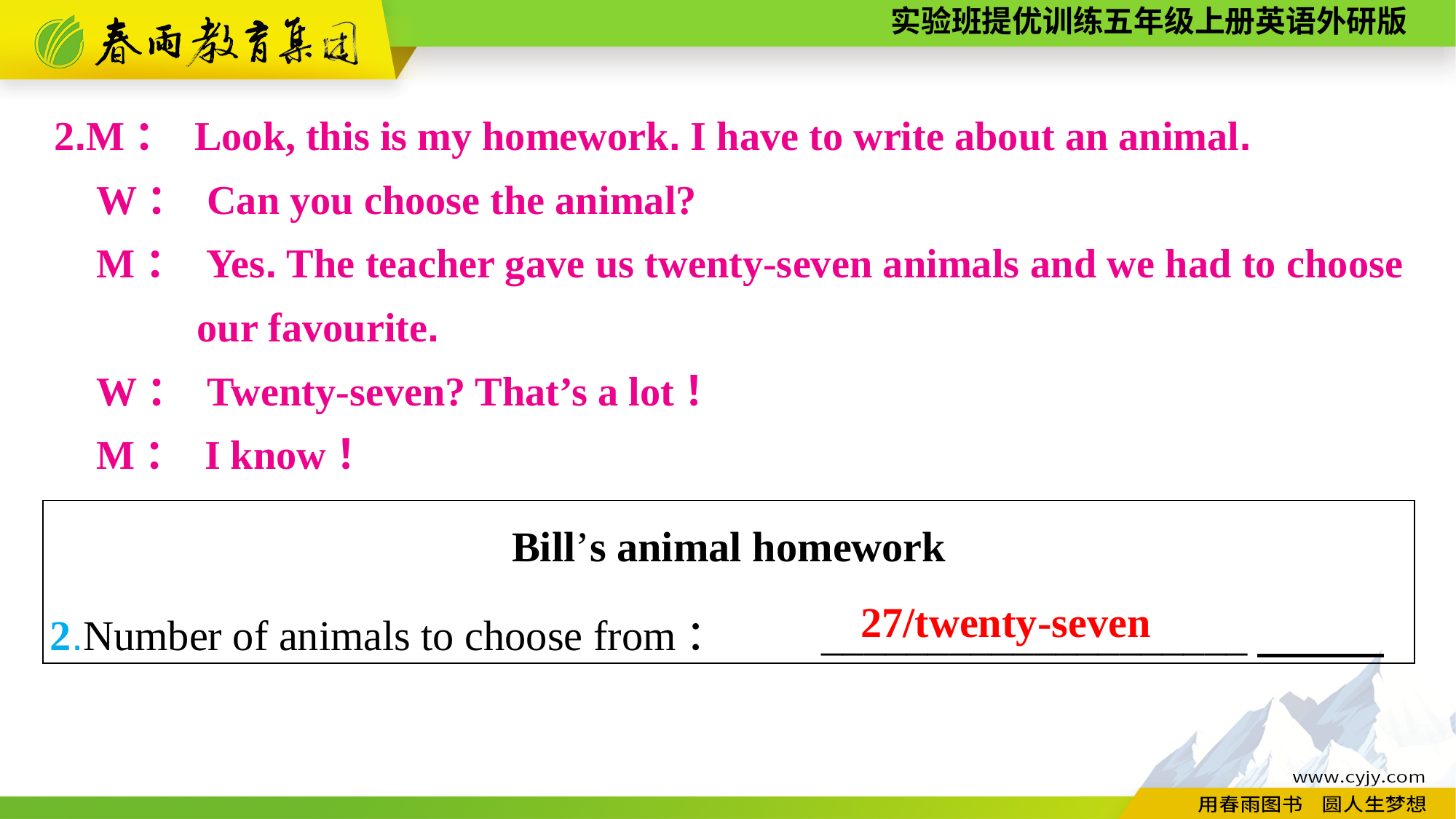

2.M： Look, this is my homework. I have to write about an animal.
W： Can you choose the animal?
M： Yes. The teacher gave us twenty-seven animals and we had to choose our favourite.
W： Twenty-seven? That’s a lot！
M： I know！
| Bill’s animal homework 2.Number of animals to choose from： \_\_\_\_\_\_\_\_\_\_\_\_\_\_\_\_\_\_\_\_ |
| --- |
27/twenty-seven